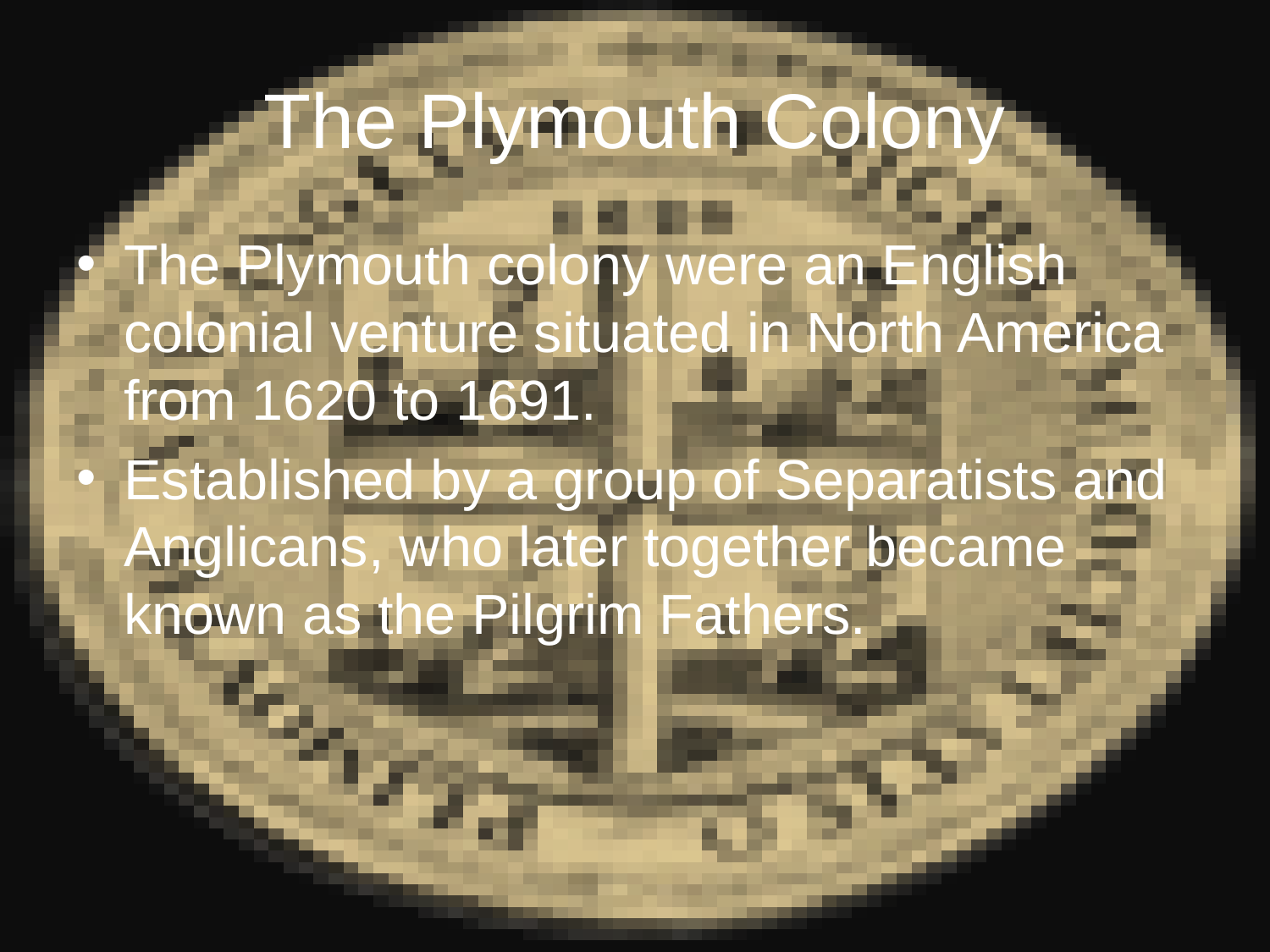

# The Plymouth Colony
The Plymouth colony were an English colonial venture situated in North America from 1620 to 1691.
Established by a group of Separatists and Anglicans, who later together became known as the Pilgrim Fathers.